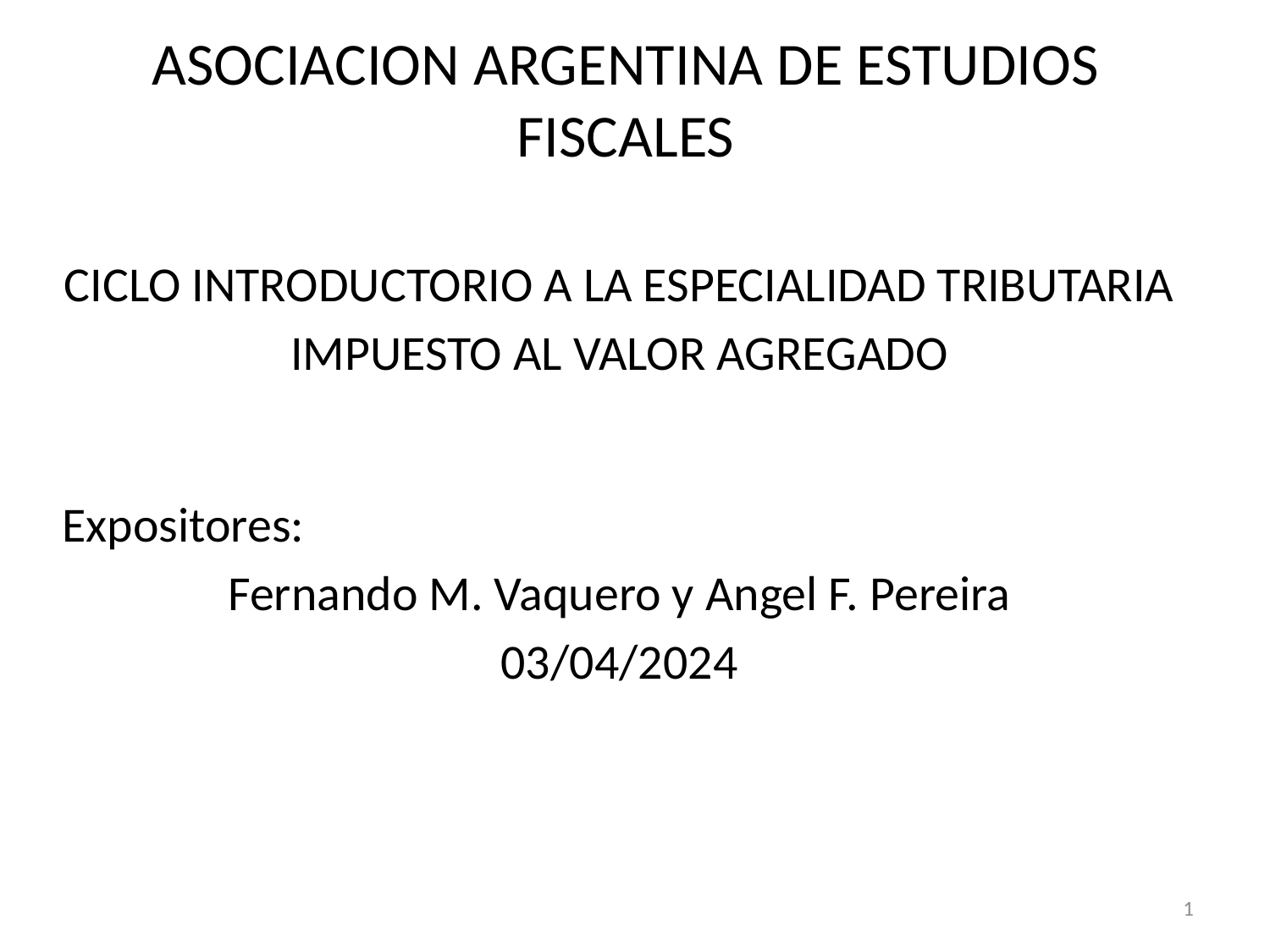

# ASOCIACION ARGENTINA DE ESTUDIOS FISCALES
CICLO INTRODUCTORIO A LA ESPECIALIDAD TRIBUTARIA
IMPUESTO AL VALOR AGREGADO

Expositores:
Fernando M. Vaquero y Angel F. Pereira
03/04/2024

1